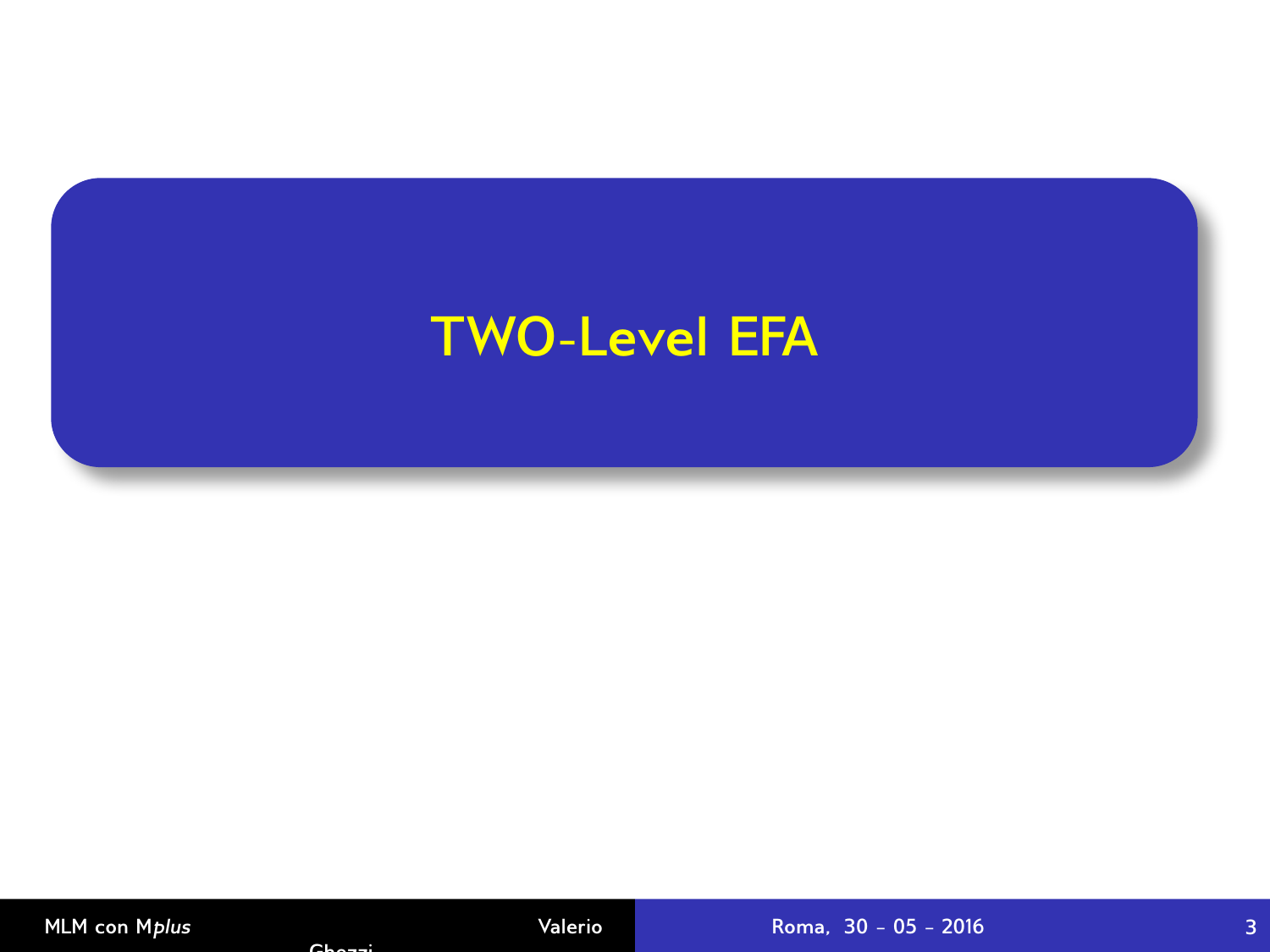

# TWO-Level EFA
Roma,  30 – 05 – 2016
3
  MLM con Mplus                                                  Valerio Ghezzi